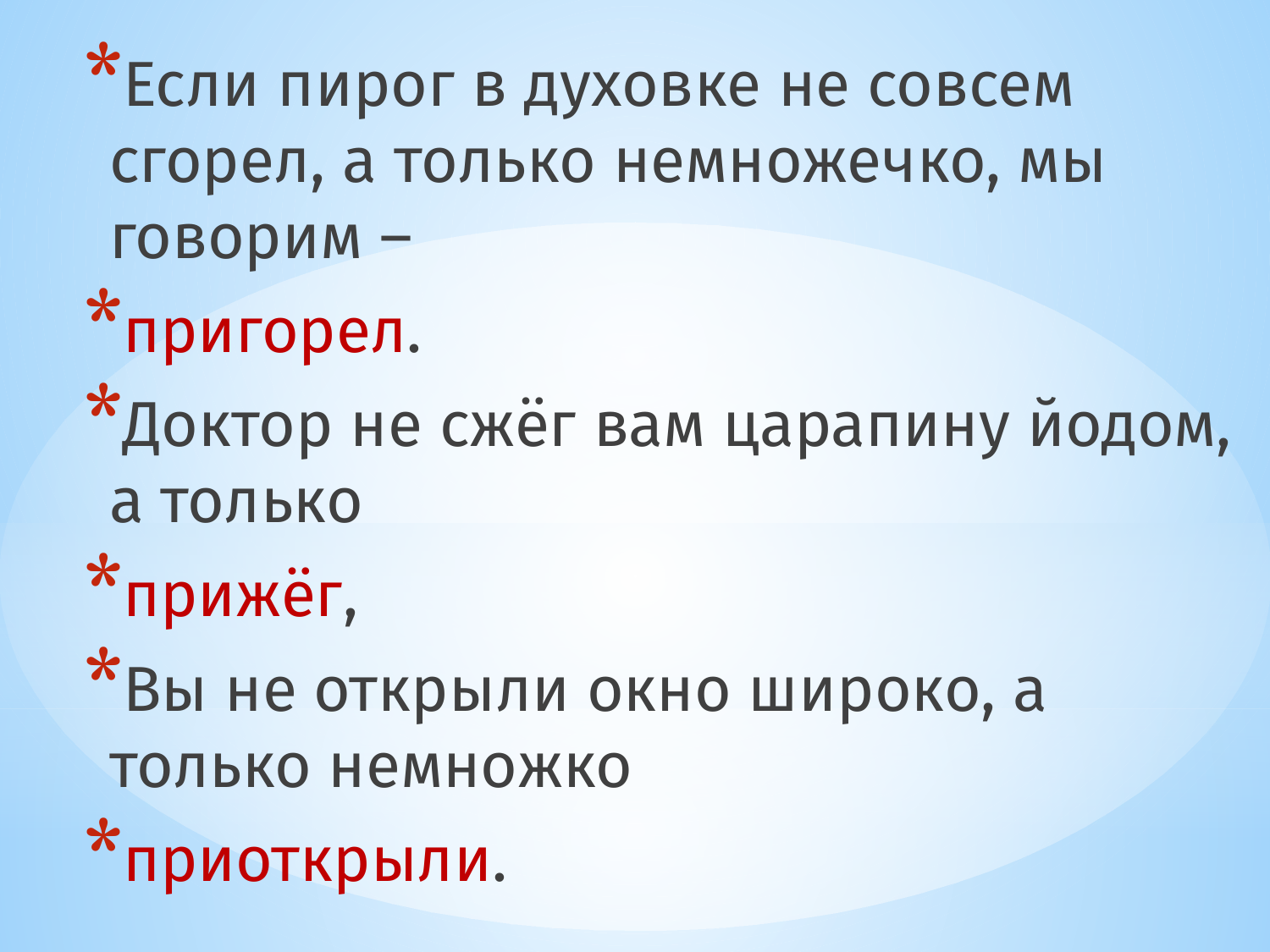

Если пирог в духовке не совсем сгорел, а только немножечко, мы говорим –
пригорел.
Доктор не сжёг вам царапину йодом, а только
прижёг,
Вы не открыли окно широко, а только немножко
приоткрыли.